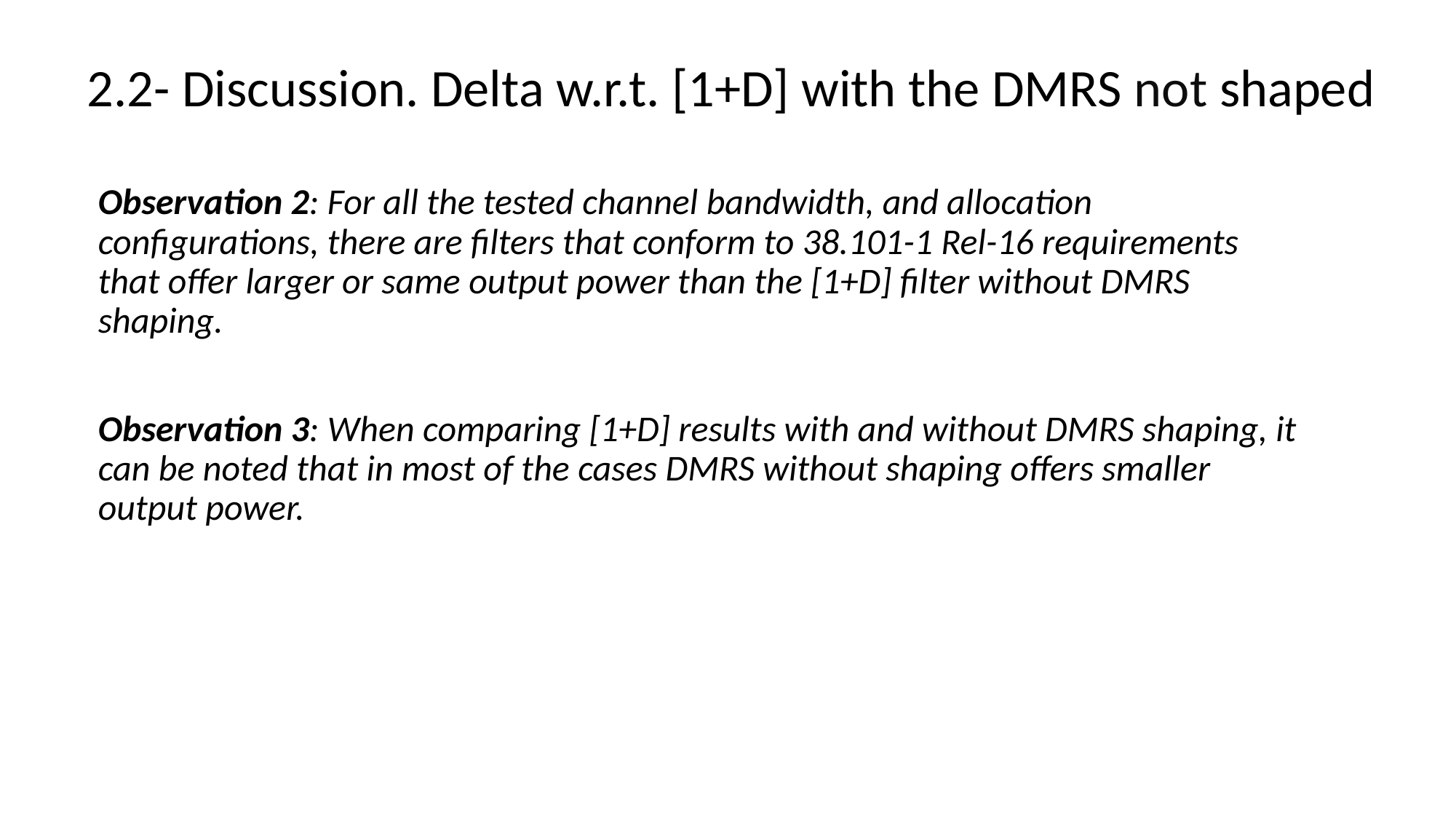

# 2.2- Discussion. Delta w.r.t. [1+D] with the DMRS not shaped
Observation 2: For all the tested channel bandwidth, and allocation configurations, there are filters that conform to 38.101-1 Rel-16 requirements that offer larger or same output power than the [1+D] filter without DMRS shaping.

Observation 3: When comparing [1+D] results with and without DMRS shaping, it can be noted that in most of the cases DMRS without shaping offers smaller output power.